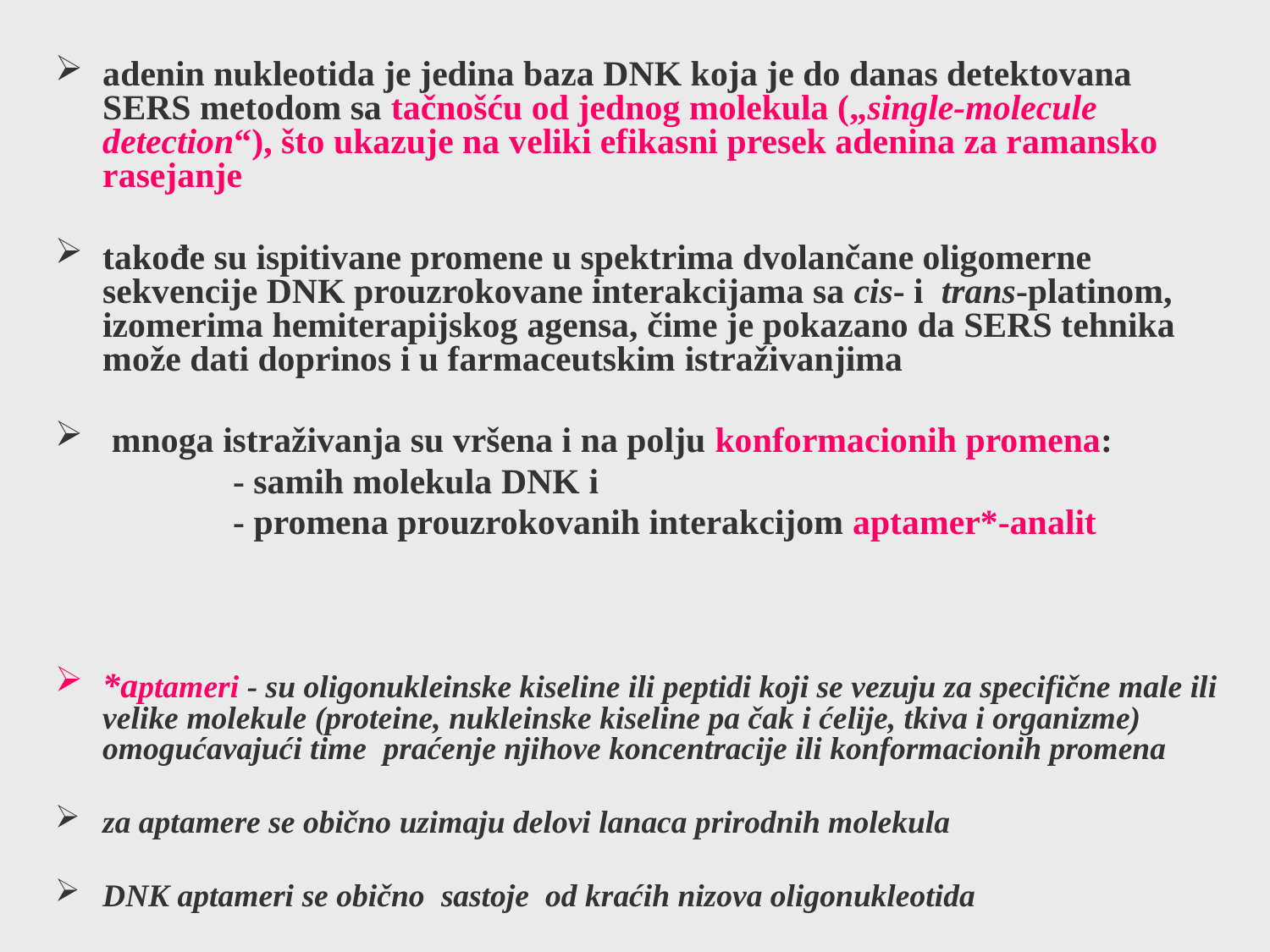

adenin nukleotida je jedina baza DNK koja je do danas detektovana SERS metodom sa tačnošću od jednog molekula („single-molecule detection“), što ukazuje na veliki efikasni presek adenina za ramansko rasejanje

takođe su ispitivane promene u spektrima dvolančane oligomerne sekvencije DNK prouzrokovane interakcijama sa cis- i  trans-platinom, izomerima hemiterapijskog agensa, čime je pokazano da SERS tehnika može dati doprinos i u farmaceutskim istraživanjima

 mnoga istraživanja su vršena i na polju konformacionih promena:
                    - samih molekula DNK i
                    - promena prouzrokovanih interakcijom aptamer*-analit

*aptameri - su oligonukleinske kiseline ili peptidi koji se vezuju za specifične male ili velike molekule (proteine, nukleinske kiseline pa čak i ćelije, tkiva i organizme) omogućavajući time  praćenje njihove koncentracije ili konformacionih promena

za aptamere se obično uzimaju delovi lanaca prirodnih molekula

DNK aptameri se obično  sastoje  od kraćih nizova oligonukleotida